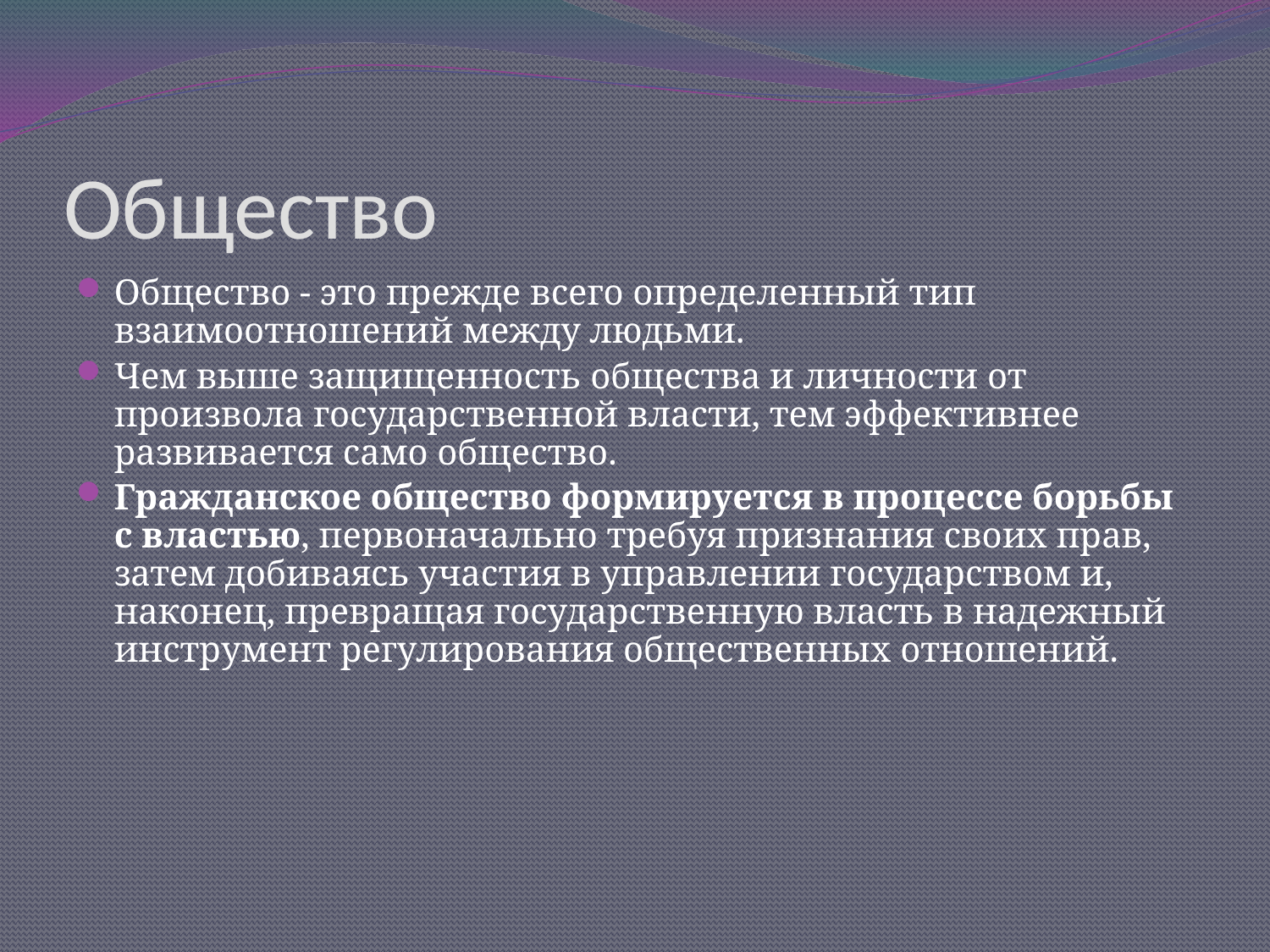

# Общество
Общество - это прежде всего определенный тип взаимоотношений между людьми.
Чем выше защищенность общества и личности от произвола государственной власти, тем эффективнее развивается само общество.
Гражданское общество формируется в процессе борьбы с властью, первоначально требуя признания своих прав, затем добиваясь участия в управлении государством и, наконец, превращая государственную власть в надежный инструмент регулирования общественных отношений.